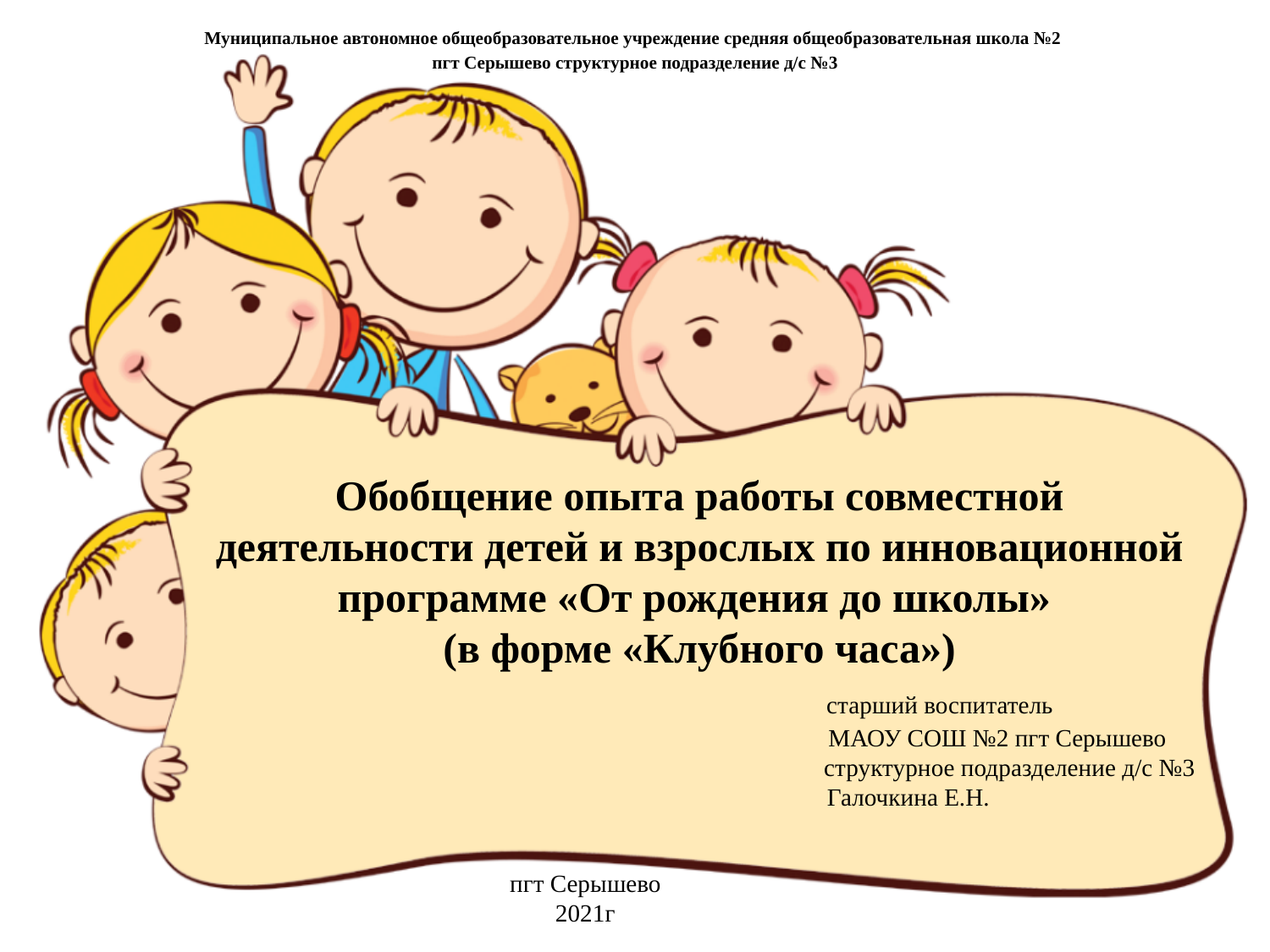

Муниципальное автономное общеобразовательное учреждение средняя общеобразовательная школа №2
пгт Серышево структурное подразделение д/с №3

# Обобщение опыта работы совместной деятельности детей и взрослых по инновационной программе «От рождения до школы» (в форме «Клубного часа») старший воспитатель МАОУ СОШ №2 пгт Серышево структурное подразделение д/с №3 Галочкина Е.Н.

пгт Серышево
2021г